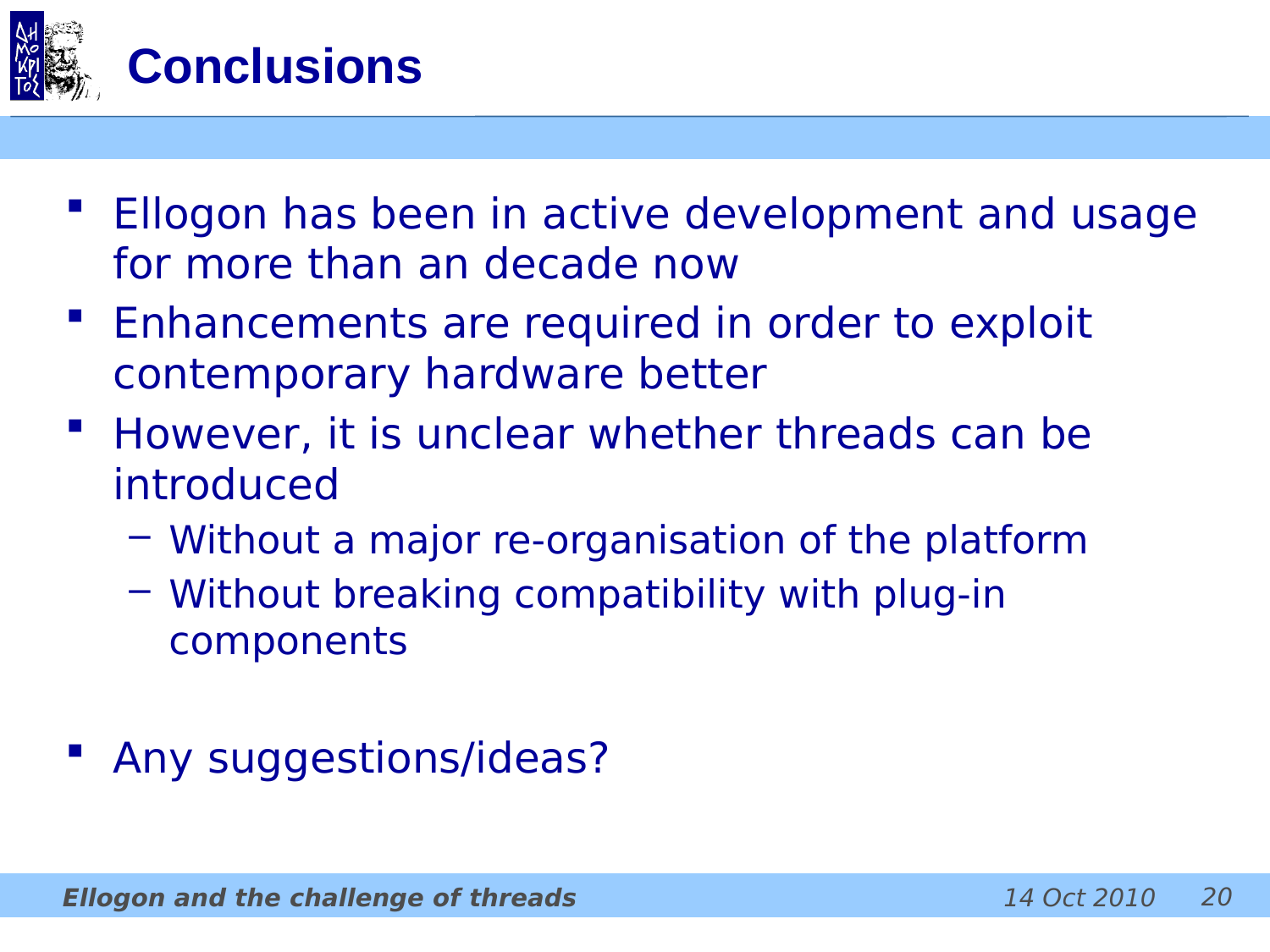

# Conclusions
Ellogon has been in active development and usage for more than an decade now
Enhancements are required in order to exploit contemporary hardware better
However, it is unclear whether threads can be introduced
Without a major re-organisation of the platform
Without breaking compatibility with plug-in components

Any suggestions/ideas?
20
Ellogon and the challenge of threads
14 Oct 2010